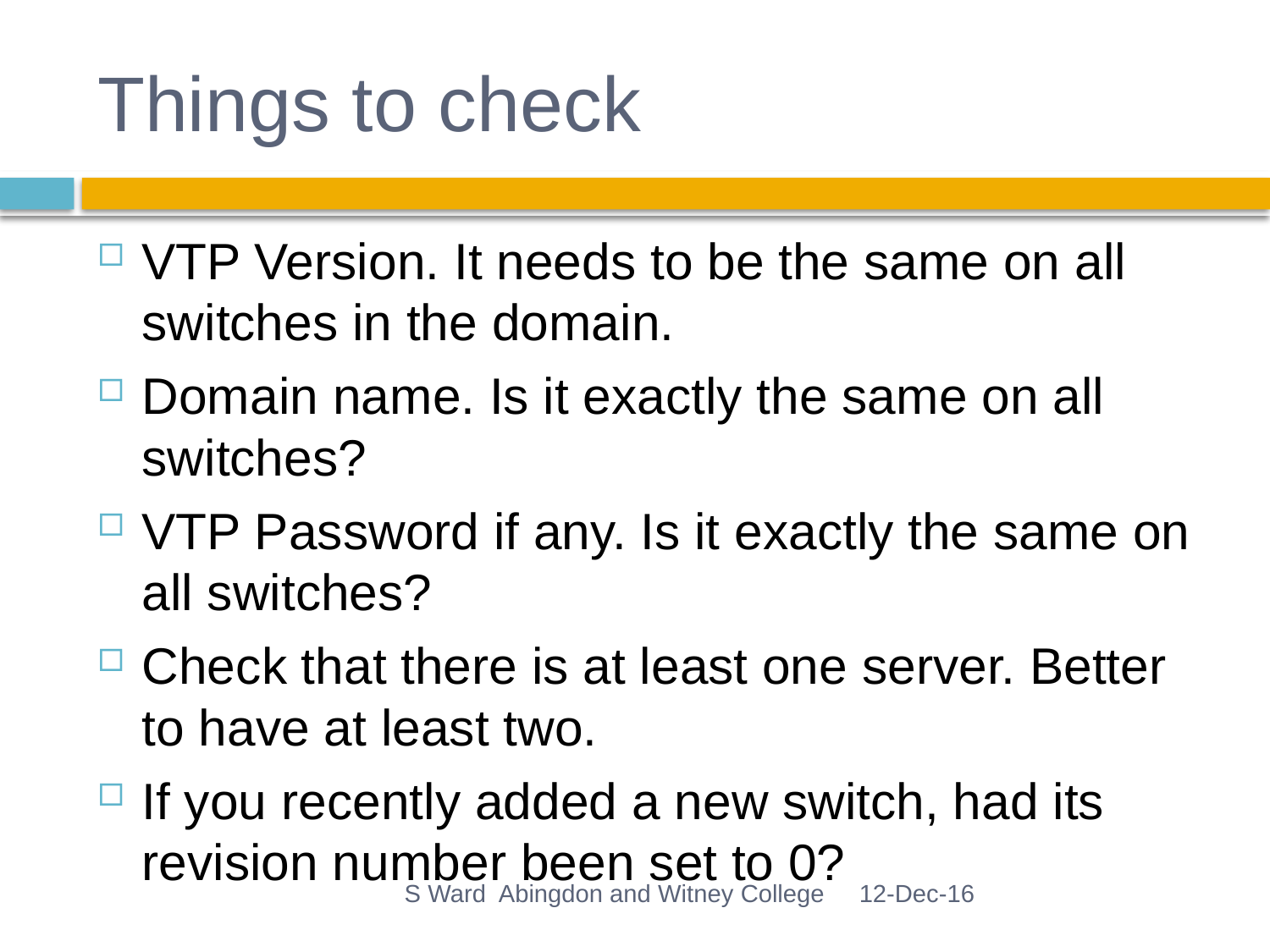

# Things to check
VTP Version. It needs to be the same on all switches in the domain.
Domain name. Is it exactly the same on all switches?
VTP Password if any. Is it exactly the same on all switches?
Check that there is at least one server. Better to have at least two.
If you recently added a new switch, had its revision number been set to 0?
S Ward  Abingdon and Witney College
12-Dec-16